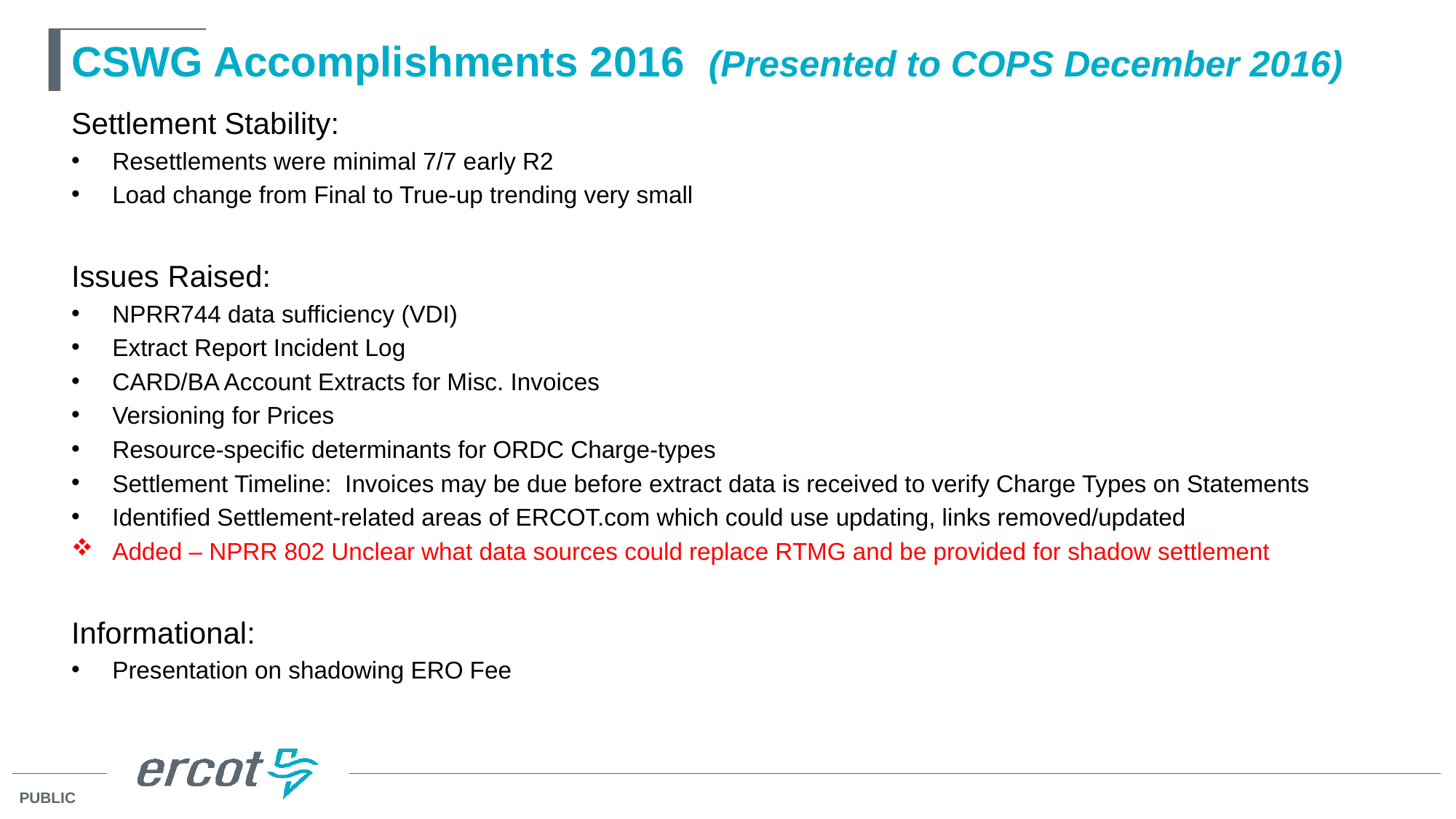

# CSWG Accomplishments 2016  (Presented to COPS December 2016)
Settlement Stability:
Resettlements were minimal 7/7 early R2
Load change from Final to True-up trending very small

Issues Raised:
NPRR744 data sufficiency (VDI)
Extract Report Incident Log
CARD/BA Account Extracts for Misc. Invoices
Versioning for Prices
Resource-specific determinants for ORDC Charge-types
Settlement Timeline:  Invoices may be due before extract data is received to verify Charge Types on Statements
Identified Settlement-related areas of ERCOT.com which could use updating, links removed/updated
Added – NPRR 802 Unclear what data sources could replace RTMG and be provided for shadow settlement

Informational:
Presentation on shadowing ERO Fee

Nodal Settlement Handbook